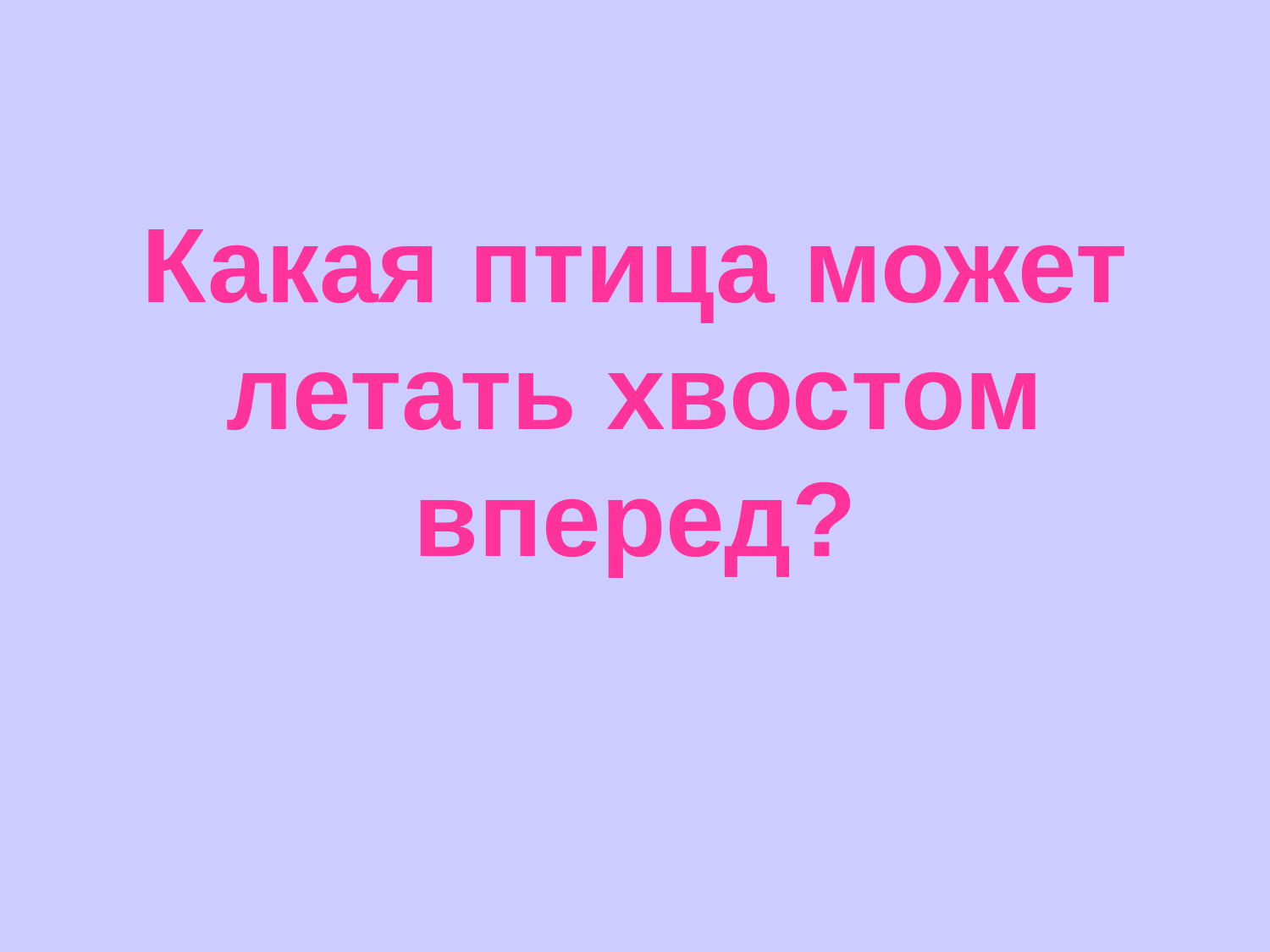

# Какая птица может летать хвостом вперед?